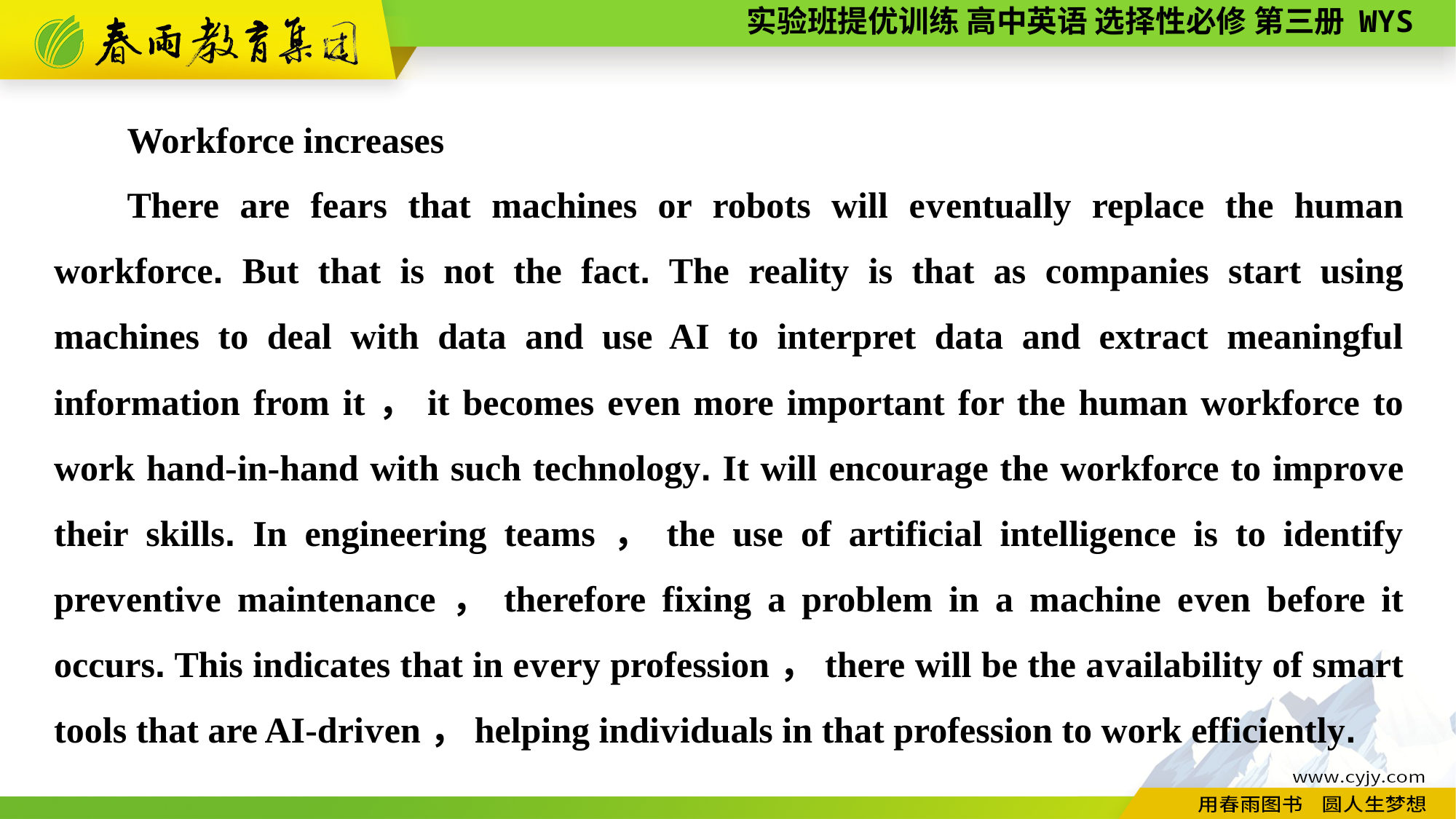

Workforce increases
There are fears that machines or robots will eventually replace the human workforce. But that is not the fact. The reality is that as companies start using machines to deal with data and use AI to interpret data and extract meaningful information from it，it becomes even more important for the human workforce to work hand-in-hand with such technology. It will encourage the workforce to improve their skills. In engineering teams，the use of artificial intelligence is to identify preventive maintenance，therefore fixing a problem in a machine even before it occurs. This indicates that in every profession，there will be the availability of smart tools that are AI-driven，helping individuals in that profession to work efficiently.